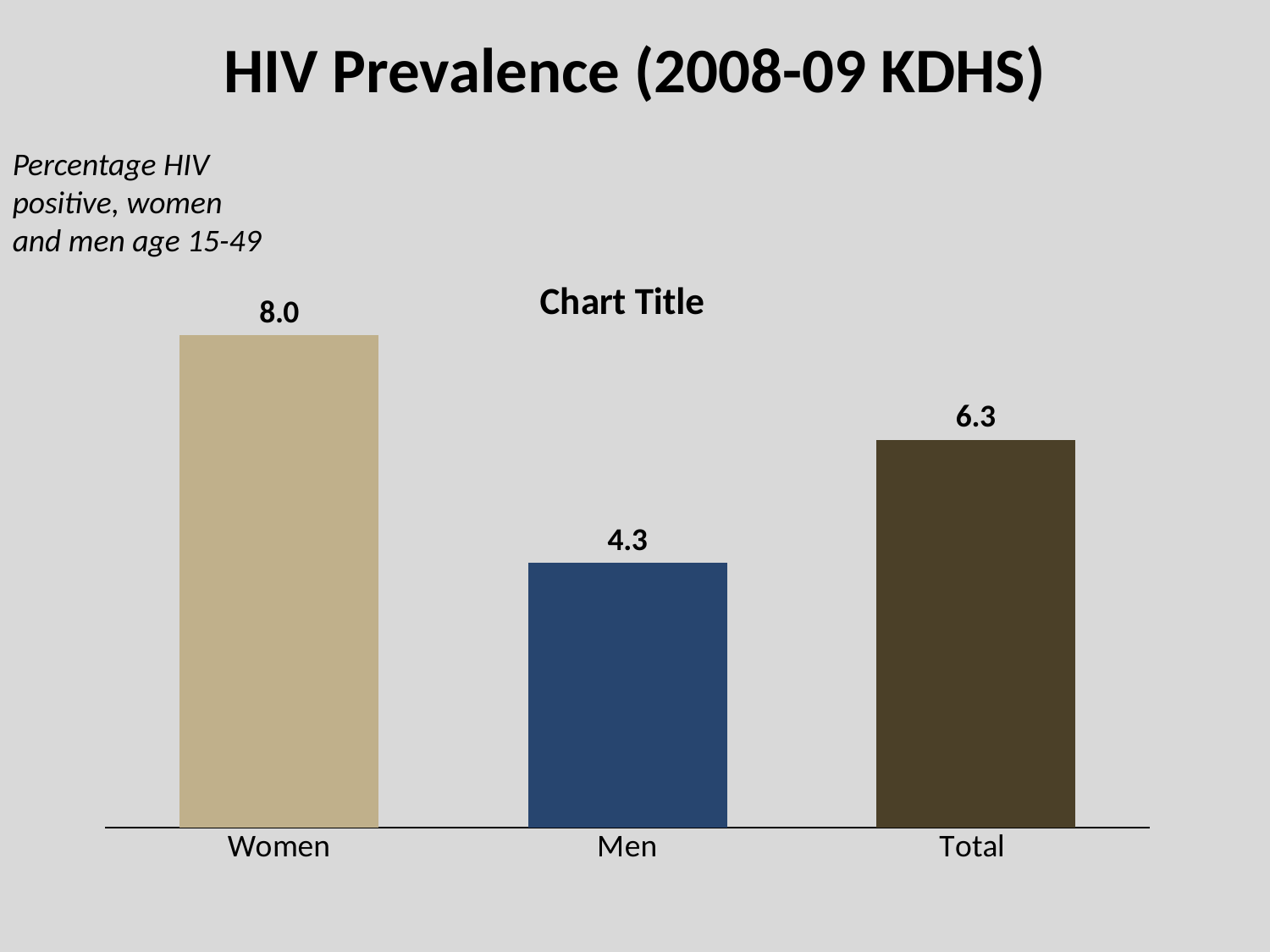

# HIV Prevalence (2008-09 KDHS)
Percentage HIV positive, women and men age 15-49

### Chart:

| Category |  |
|---|---|
| Women | 8.0 |
| Men | 4.3 |
| Total  | 6.3 |

### Chart

| Category |
|---|